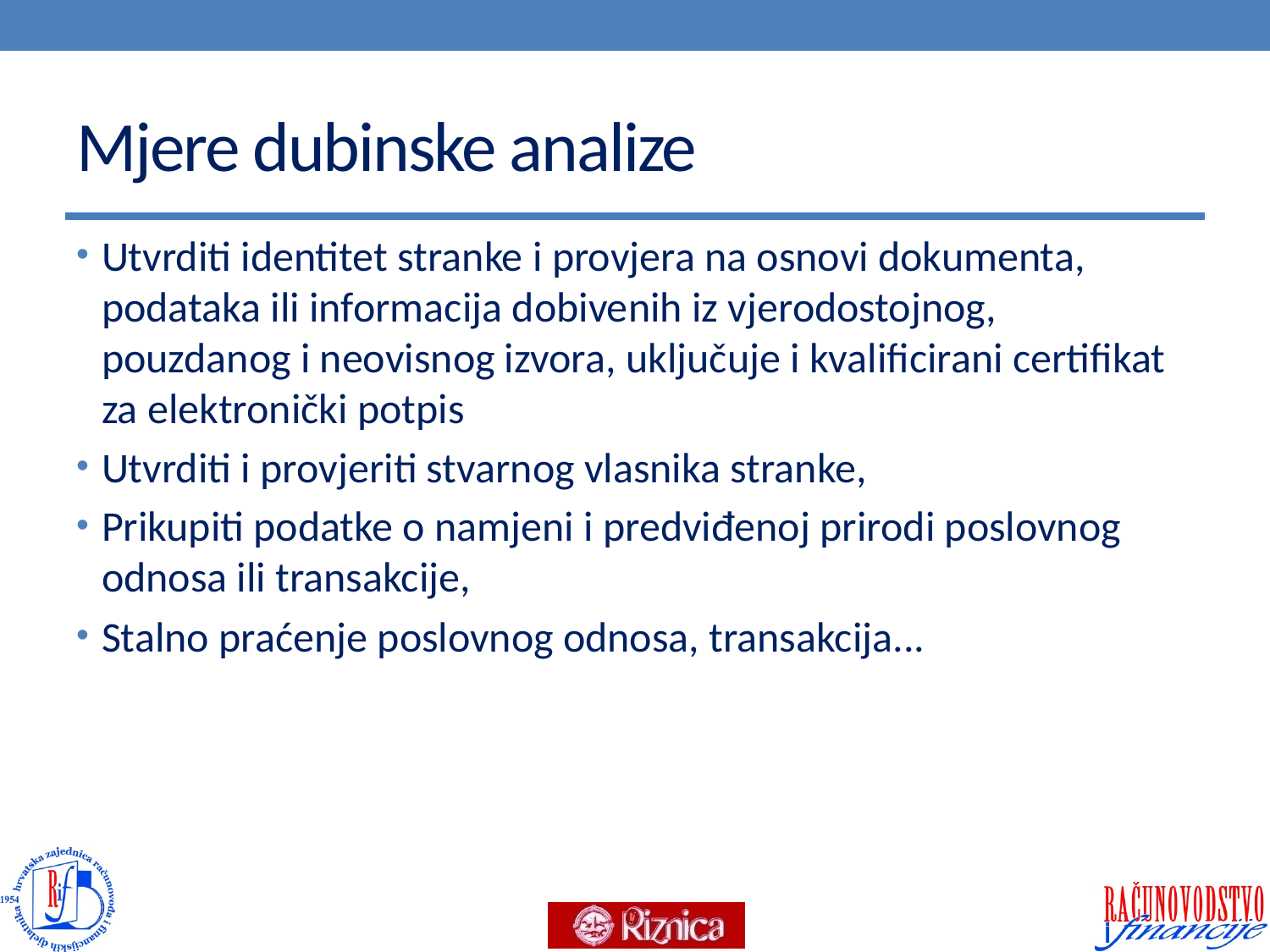

# Mjere dubinske analize
Utvrditi identitet stranke i provjera na osnovi dokumenta, podataka ili informacija dobivenih iz vjerodostojnog, pouzdanog i neovisnog izvora, uključuje i kvalificirani certifikat za elektronički potpis
Utvrditi i provjeriti stvarnog vlasnika stranke,
Prikupiti podatke o namjeni i predviđenoj prirodi poslovnog odnosa ili transakcije,
Stalno praćenje poslovnog odnosa, transakcija...